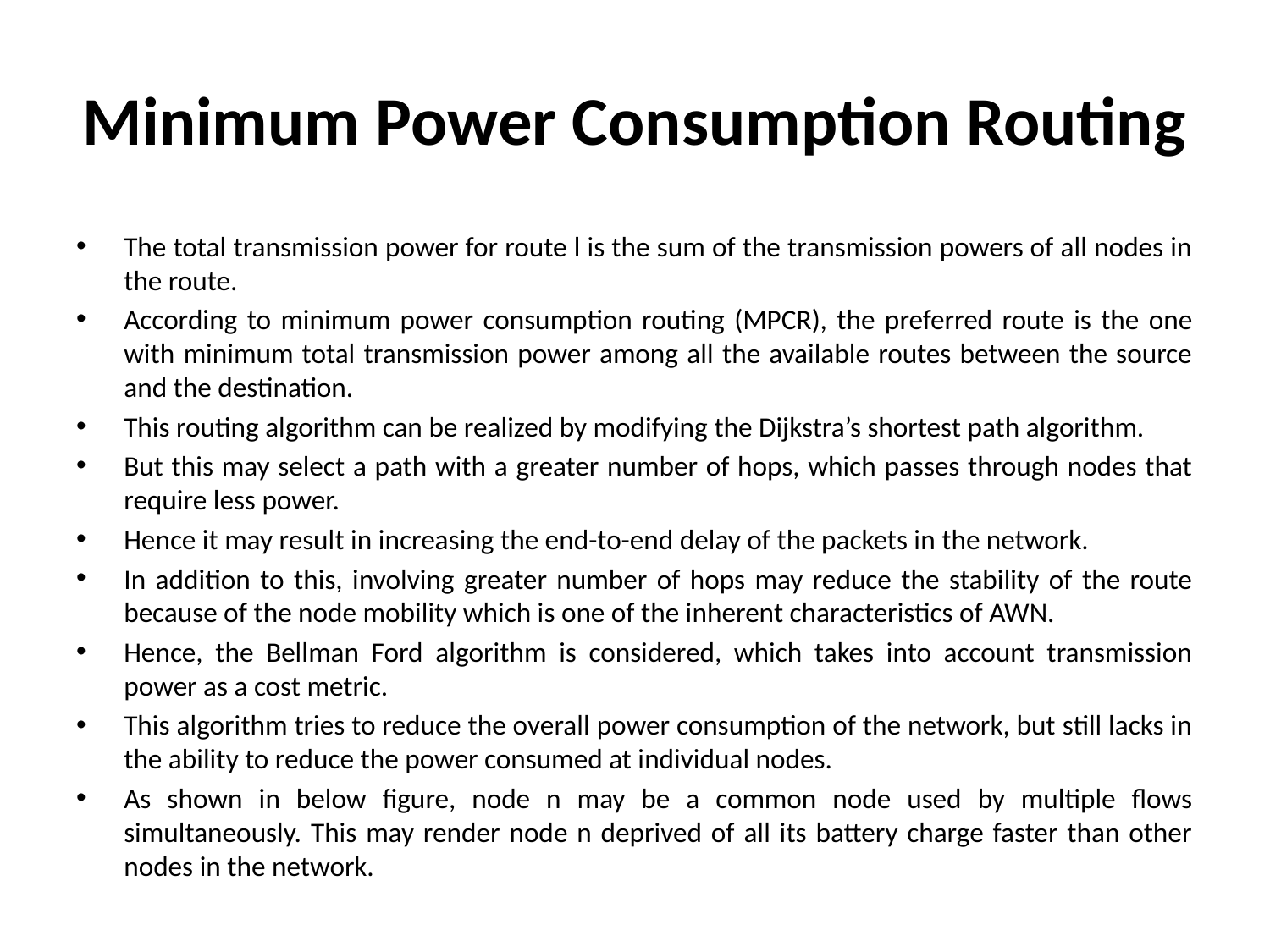

# Minimum Power Consumption Routing
The total transmission power for route l is the sum of the transmission powers of all nodes in the route.
According to minimum power consumption routing (MPCR), the preferred route is the one with minimum total transmission power among all the available routes between the source and the destination.
This routing algorithm can be realized by modifying the Dijkstra’s shortest path algorithm.
But this may select a path with a greater number of hops, which passes through nodes that require less power.
Hence it may result in increasing the end-to-end delay of the packets in the network.
In addition to this, involving greater number of hops may reduce the stability of the route because of the node mobility which is one of the inherent characteristics of AWN.
Hence, the Bellman Ford algorithm is considered, which takes into account transmission power as a cost metric.
This algorithm tries to reduce the overall power consumption of the network, but still lacks in the ability to reduce the power consumed at individual nodes.
As shown in below figure, node n may be a common node used by multiple flows simultaneously. This may render node n deprived of all its battery charge faster than other nodes in the network.